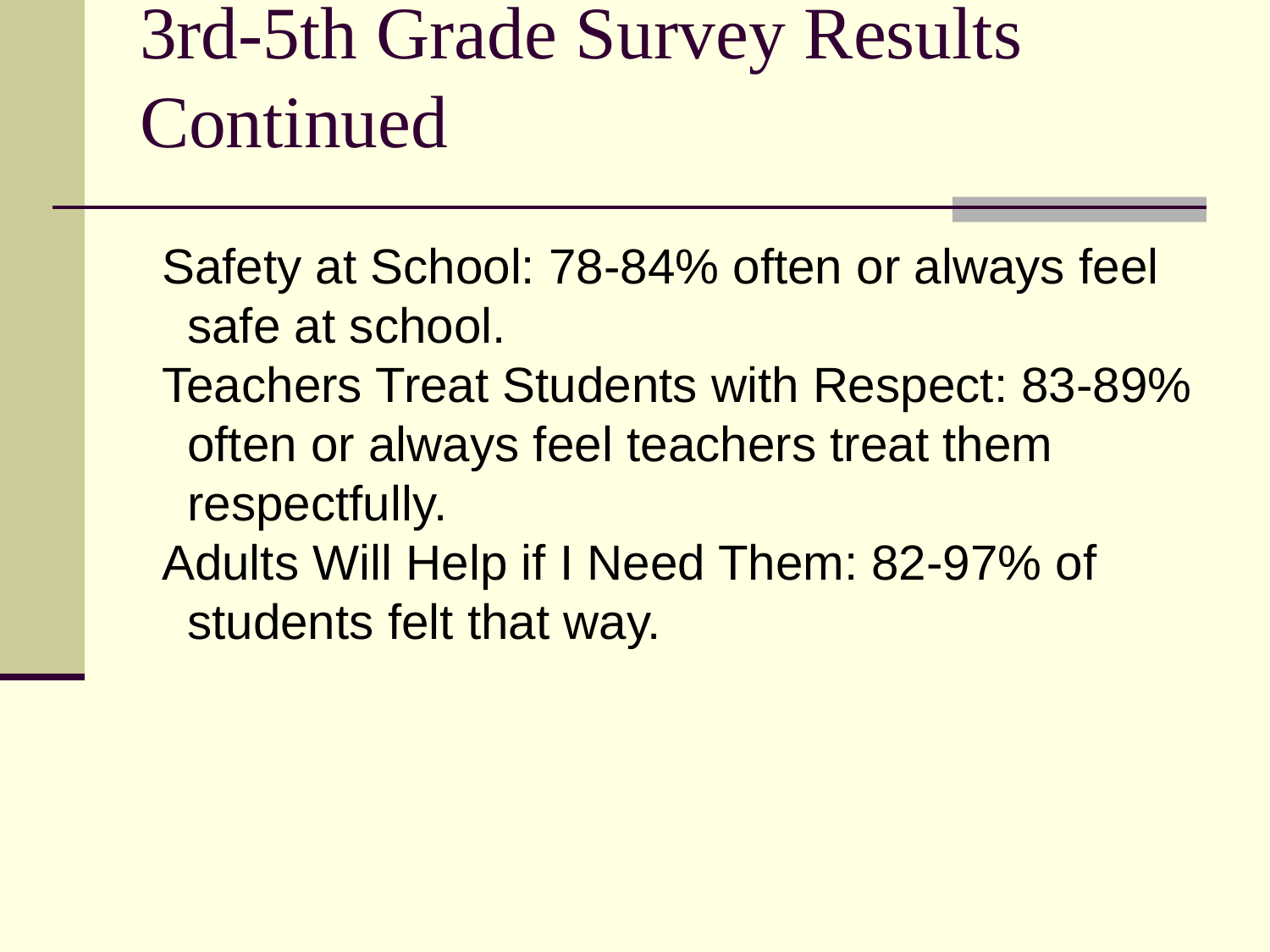

# 3rd-5th Grade Survey Results Continued

Safety at School: 78-84% often or always feel safe at school.
Teachers Treat Students with Respect: 83-89% often or always feel teachers treat them respectfully.
Adults Will Help if I Need Them: 82-97% of students felt that way.